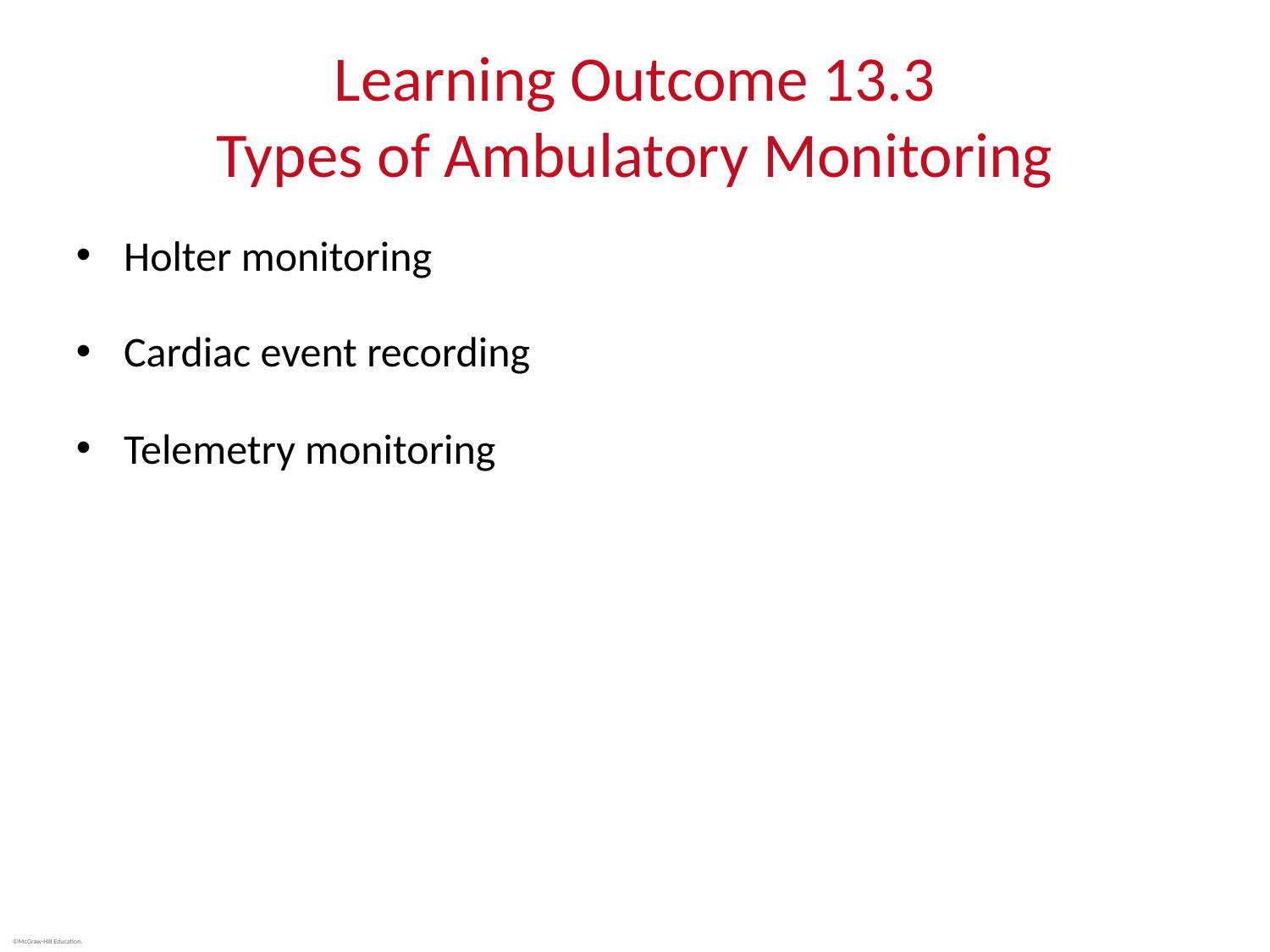

# Learning Outcome 13.3 Types of Ambulatory Monitoring
Holter monitoring
Cardiac event recording
Telemetry monitoring